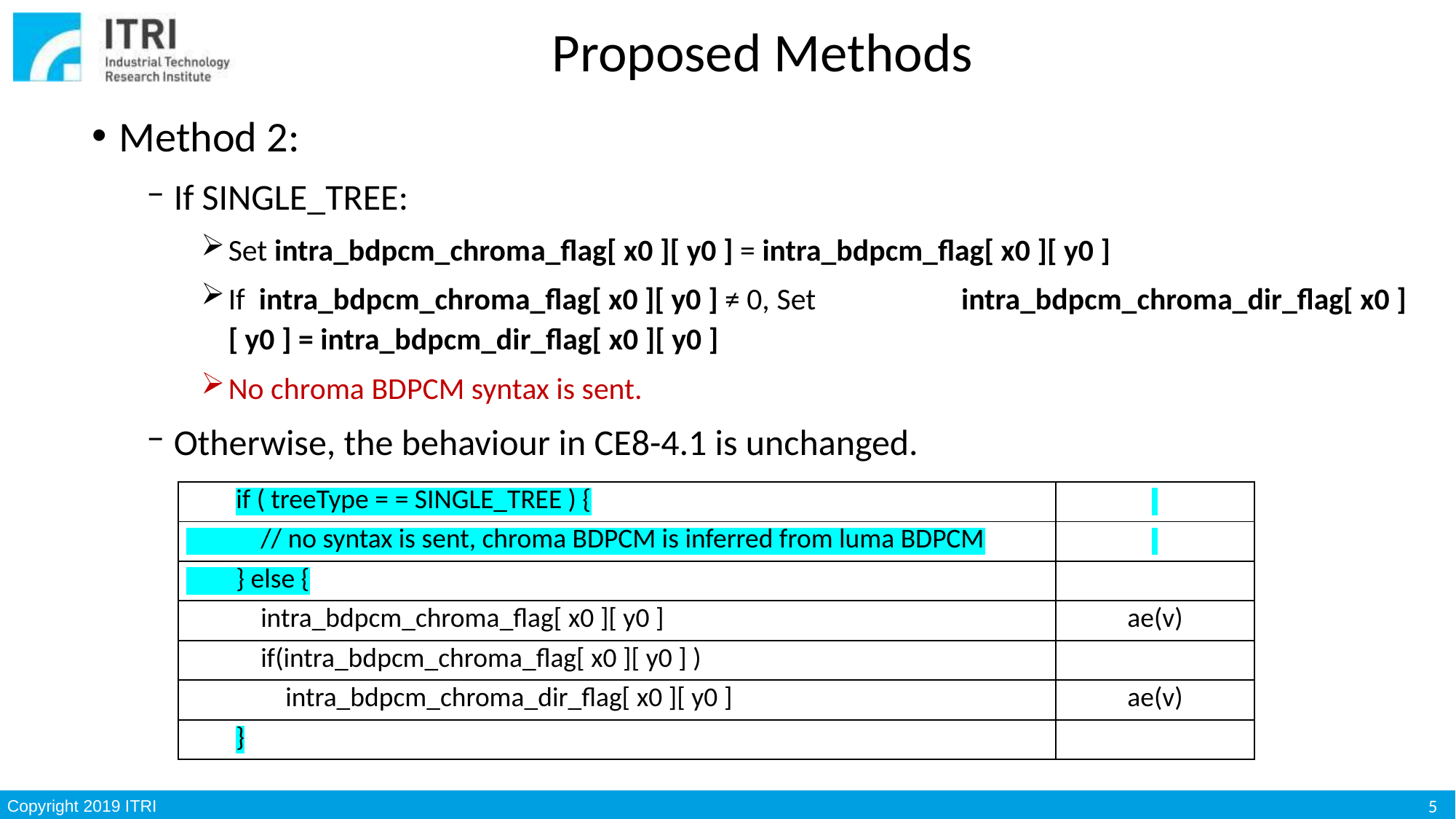

# Proposed Methods
Method 2:
If SINGLE_TREE:
Set intra_bdpcm_chroma_flag[ x0 ][ y0 ] = intra_bdpcm_flag[ x0 ][ y0 ]
If  intra_bdpcm_chroma_flag[ x0 ][ y0 ] ≠ 0, Set                     intra_bdpcm_chroma_dir_flag[ x0 ][ y0 ] = intra_bdpcm_dir_flag[ x0 ][ y0 ]
No chroma BDPCM syntax is sent.
Otherwise, the behaviour in CE8-4.1 is unchanged.
| if ( treeType = = SINGLE\_TREE ) { |  |
| --- | --- |
| // no syntax is sent, chroma BDPCM is inferred from luma BDPCM |  |
| } else { |  |
| intra\_bdpcm\_chroma\_flag[ x0 ][ y0 ] | ae(v) |
| if(intra\_bdpcm\_chroma\_flag[ x0 ][ y0 ] ) |  |
| intra\_bdpcm\_chroma\_dir\_flag[ x0 ][ y0 ] | ae(v) |
| } |  |